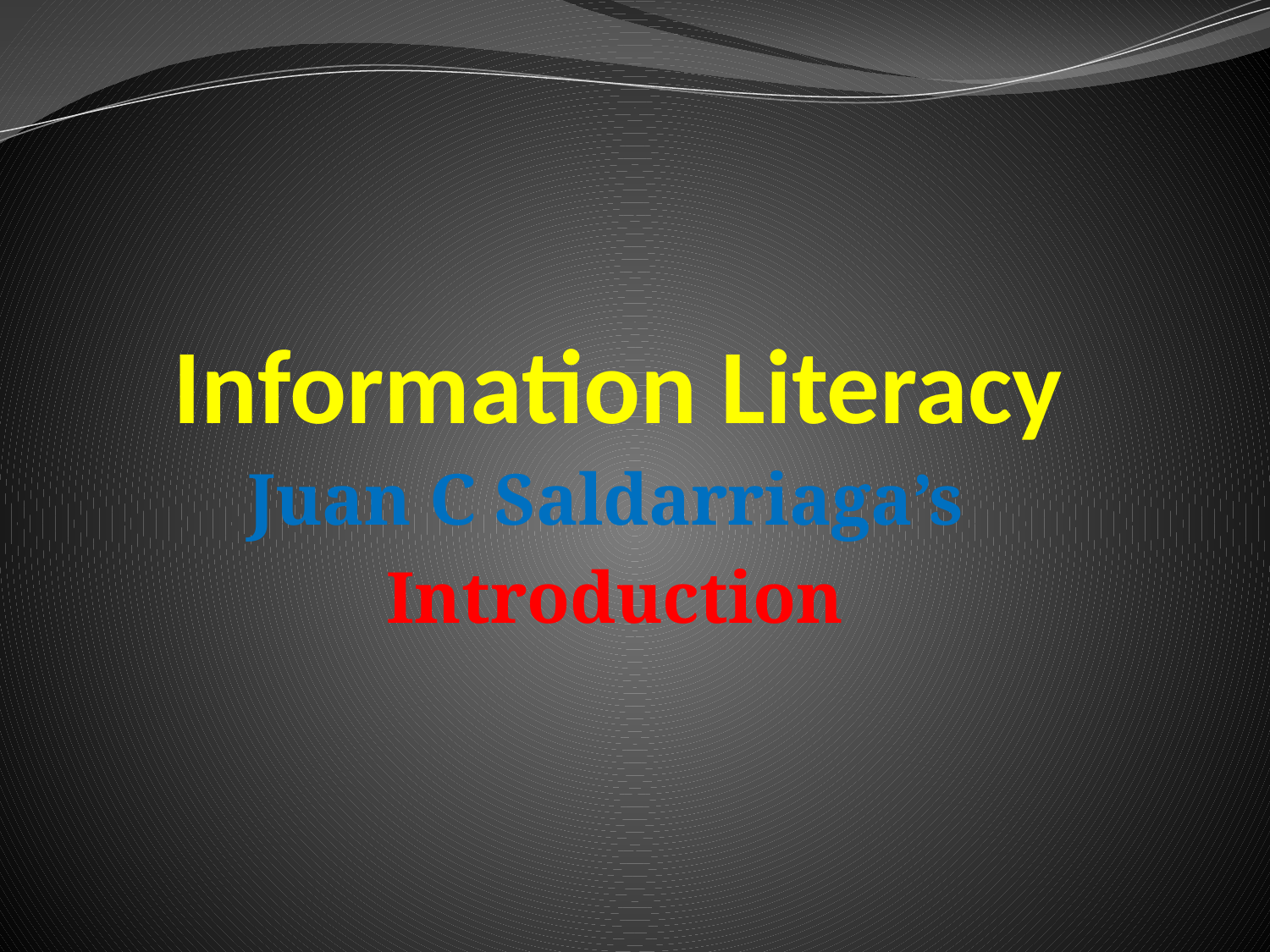

# Information Literacy
Juan C Saldarriaga’s
Introduction